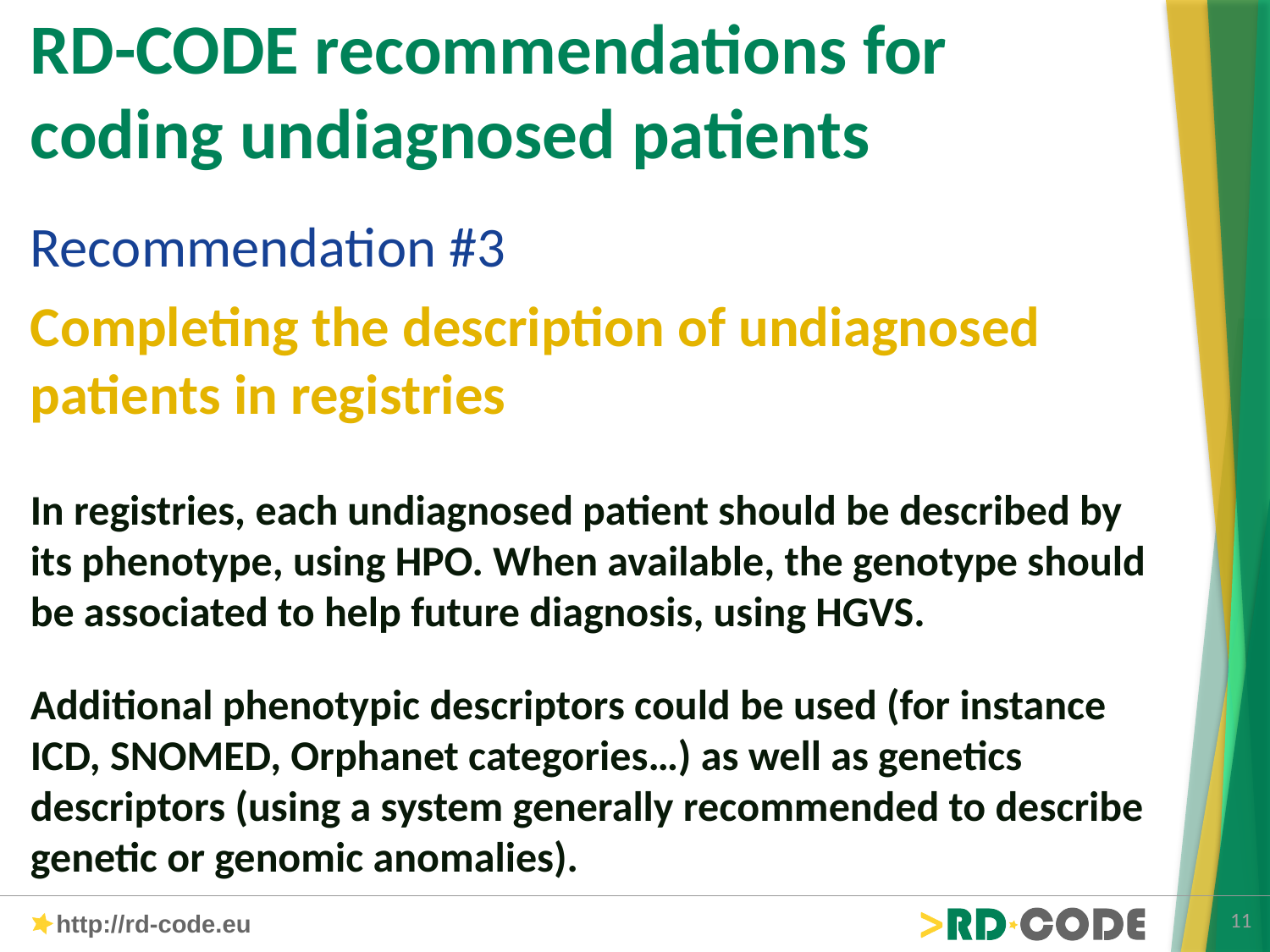

# RD-CODE recommendations for coding undiagnosed patients
Recommendation #3
Completing the description of undiagnosed patients in registries

In registries, each undiagnosed patient should be described by its phenotype, using HPO. When available, the genotype should be associated to help future diagnosis, using HGVS.
Additional phenotypic descriptors could be used (for instance ICD, SNOMED, Orphanet categories…) as well as genetics descriptors (using a system generally recommended to describe genetic or genomic anomalies).
11